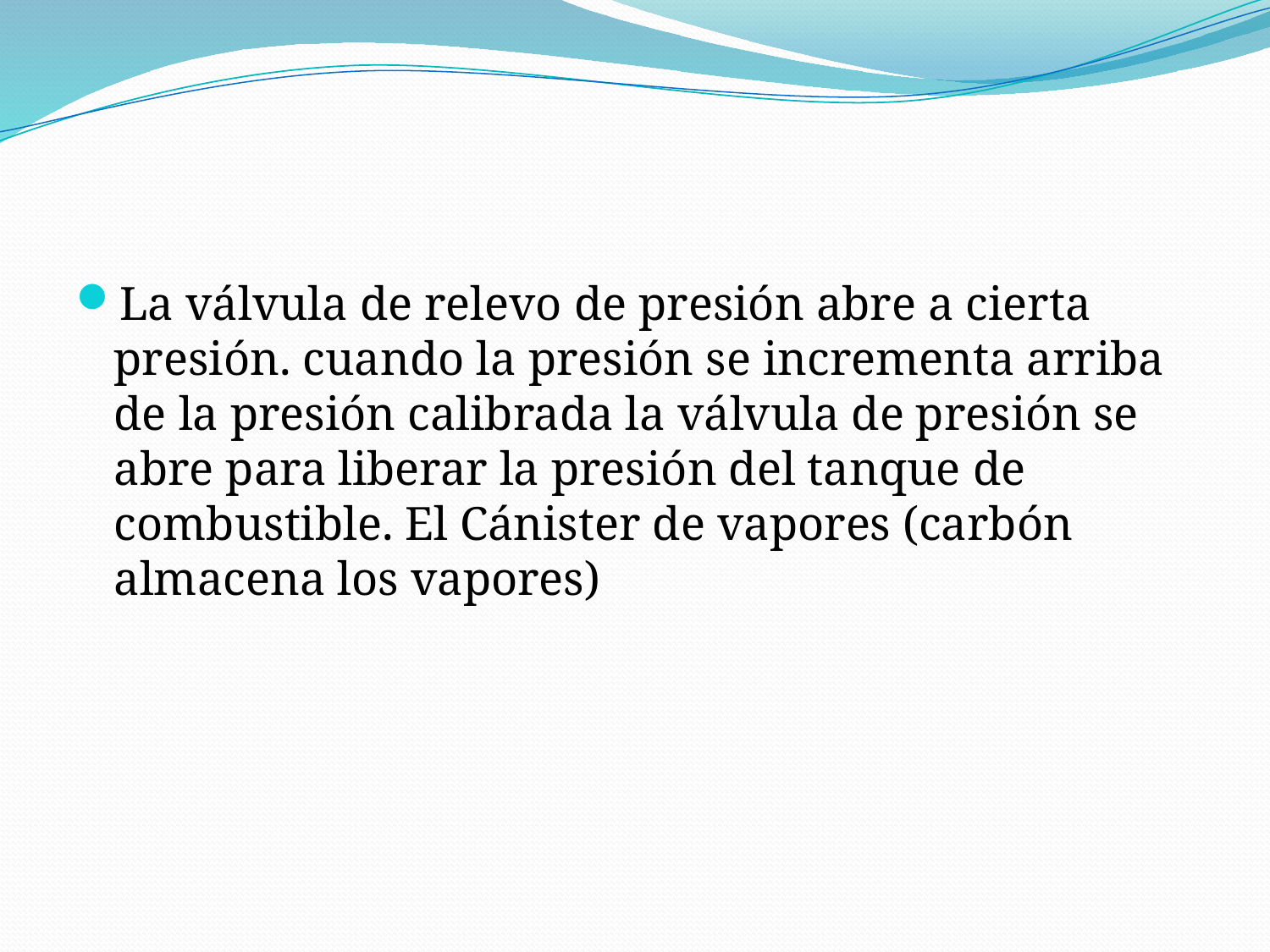

#
La válvula de relevo de presión abre a cierta presión. cuando la presión se incrementa arriba de la presión calibrada la válvula de presión se abre para liberar la presión del tanque de combustible. El Cánister de vapores (carbón almacena los vapores)